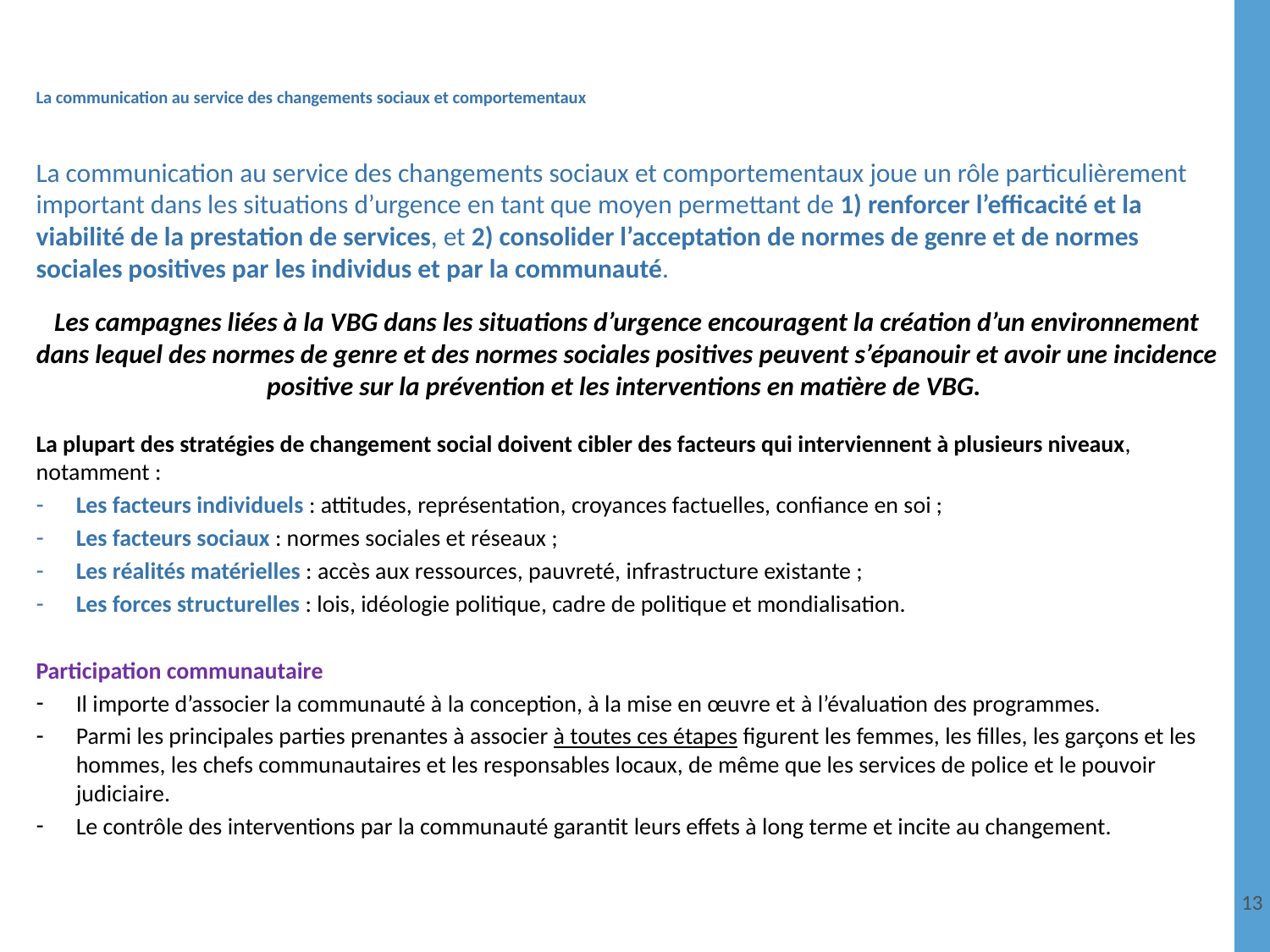

# La communication au service des changements sociaux et comportementaux
La communication au service des changements sociaux et comportementaux joue un rôle particulièrement important dans les situations d’urgence en tant que moyen permettant de 1) renforcer l’efficacité et la viabilité de la prestation de services, et 2) consolider l’acceptation de normes de genre et de normes sociales positives par les individus et par la communauté.

Les campagnes liées à la VBG dans les situations d’urgence encouragent la création d’un environnement dans lequel des normes de genre et des normes sociales positives peuvent s’épanouir et avoir une incidence positive sur la prévention et les interventions en matière de VBG.

La plupart des stratégies de changement social doivent cibler des facteurs qui interviennent à plusieurs niveaux, notamment :
Les facteurs individuels : attitudes, représentation, croyances factuelles, confiance en soi ;
Les facteurs sociaux : normes sociales et réseaux ;
Les réalités matérielles : accès aux ressources, pauvreté, infrastructure existante ;
Les forces structurelles : lois, idéologie politique, cadre de politique et mondialisation.

Participation communautaire
Il importe d’associer la communauté à la conception, à la mise en œuvre et à l’évaluation des programmes.
Parmi les principales parties prenantes à associer à toutes ces étapes figurent les femmes, les filles, les garçons et les hommes, les chefs communautaires et les responsables locaux, de même que les services de police et le pouvoir judiciaire.
Le contrôle des interventions par la communauté garantit leurs effets à long terme et incite au changement.